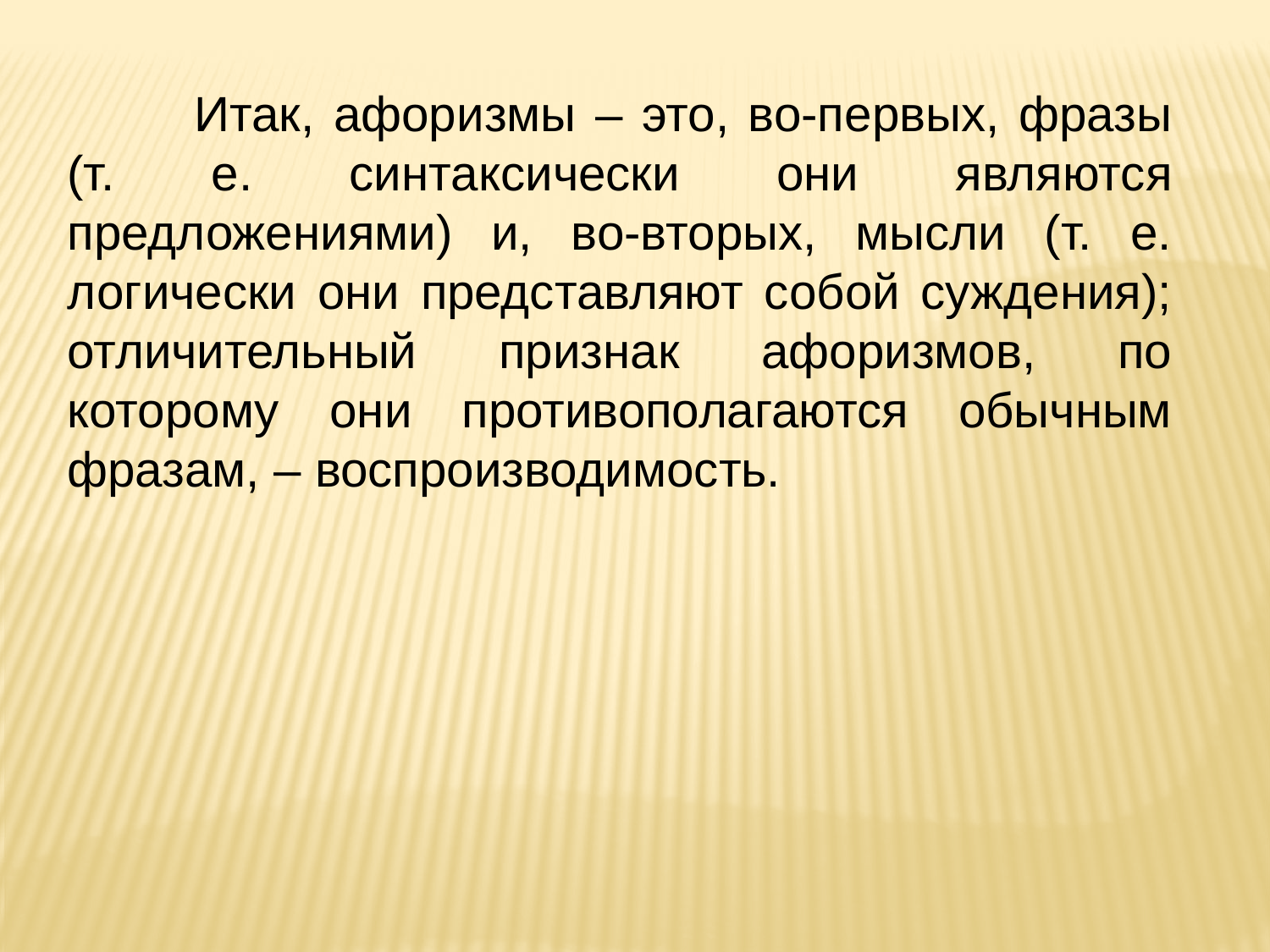

Итак, афоризмы – это, во-первых, фразы (т. е. синтаксически они являются предложениями) и, во-вторых, мысли (т. е. логически они представляют собой суждения); отличительный признак афоризмов, по которому они противополагаются обычным фразам, – воспроизводимость.